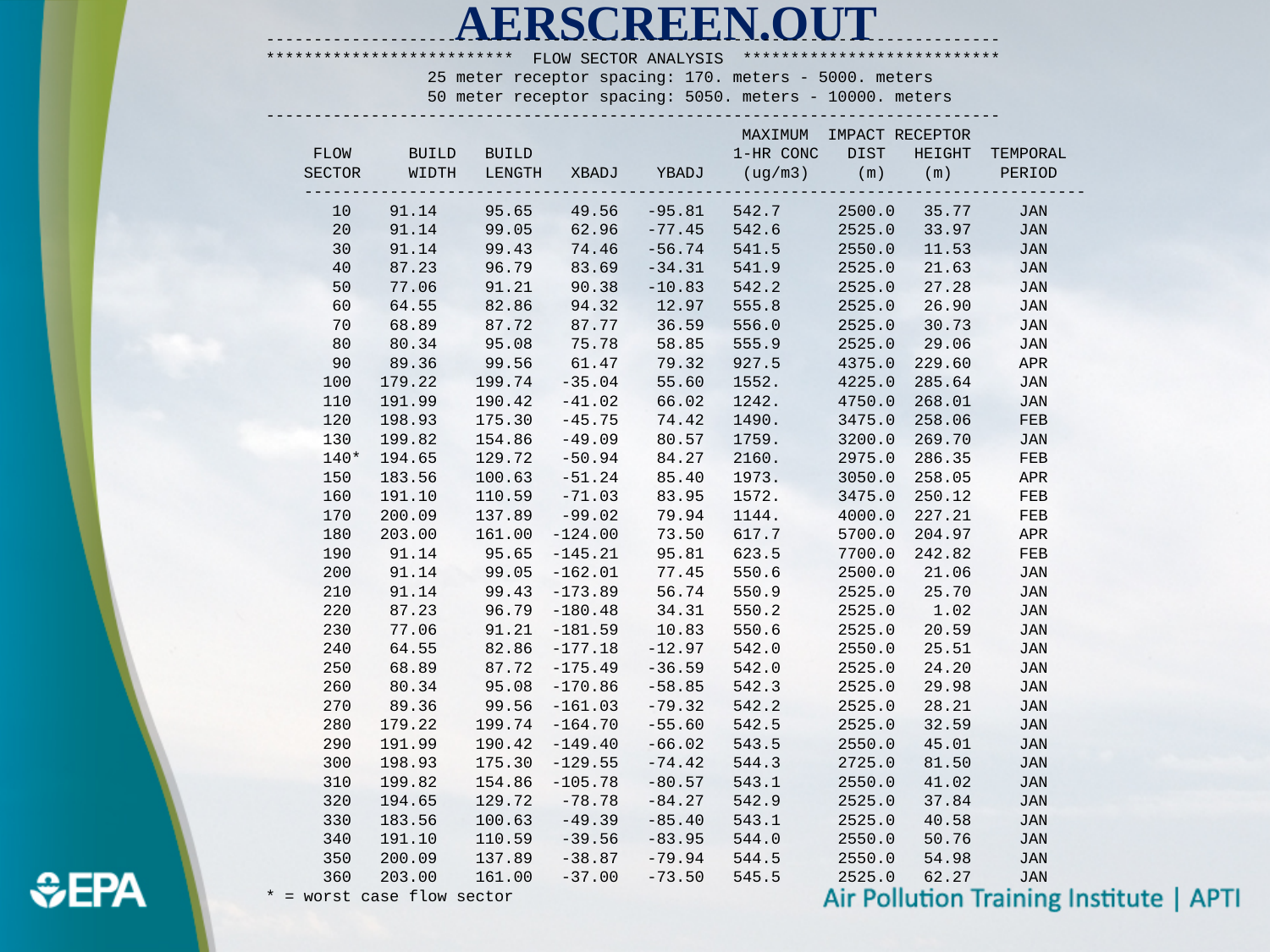

# AERSCREEN.OUT
 -----------------------------------------------------------------------------
 **************************  FLOW SECTOR ANALYSIS  ***************************
                  25 meter receptor spacing: 170. meters - 5000. meters
                  50 meter receptor spacing: 5050. meters - 10000. meters
 -----------------------------------------------------------------------------
                                                   MAXIMUM  IMPACT RECEPTOR
      FLOW      BUILD   BUILD                     1-HR CONC   DIST   HEIGHT  TEMPORAL
     SECTOR     WIDTH   LENGTH   XBADJ    YBADJ    (ug/m3)     (m)    (m)     PERIOD
     ----------------------------------------------------------------------------------
        10    91.14     95.65    49.56   -95.81   542.7      2500.0   35.77     JAN
        20    91.14     99.05    62.96   -77.45   542.6      2525.0   33.97     JAN
        30    91.14     99.43    74.46   -56.74   541.5      2550.0   11.53     JAN
        40    87.23     96.79    83.69   -34.31   541.9      2525.0   21.63     JAN
        50    77.06     91.21    90.38   -10.83   542.2      2525.0   27.28     JAN
        60    64.55     82.86    94.32    12.97   555.8      2525.0   26.90     JAN
        70    68.89     87.72    87.77    36.59   556.0      2525.0   30.73     JAN
        80    80.34     95.08    75.78    58.85   555.9      2525.0   29.06     JAN
        90    89.36     99.56    61.47    79.32   927.5      4375.0  229.60     APR
       100   179.22    199.74   -35.04    55.60   1552.      4225.0  285.64     JAN
       110   191.99    190.42   -41.02    66.02   1242.      4750.0  268.01     JAN
       120   198.93    175.30   -45.75    74.42   1490.      3475.0  258.06     FEB
       130   199.82    154.86   -49.09    80.57   1759.      3200.0  269.70     JAN
       140*  194.65    129.72   -50.94    84.27   2160.      2975.0  286.35     FEB
       150   183.56    100.63   -51.24    85.40   1973.      3050.0  258.05     APR
       160   191.10    110.59   -71.03    83.95   1572.      3475.0  250.12     FEB
       170   200.09    137.89   -99.02    79.94   1144.      4000.0  227.21     FEB
       180   203.00    161.00  -124.00    73.50   617.7      5700.0  204.97     APR
       190    91.14     95.65  -145.21    95.81   623.5      7700.0  242.82     FEB
       200    91.14     99.05  -162.01    77.45   550.6      2500.0   21.06     JAN
       210    91.14     99.43  -173.89    56.74   550.9      2525.0   25.70     JAN
       220    87.23     96.79  -180.48    34.31   550.2      2525.0    1.02     JAN
       230    77.06     91.21  -181.59    10.83   550.6      2525.0   20.59     JAN
       240    64.55     82.86  -177.18   -12.97   542.0      2550.0   25.51     JAN
       250    68.89     87.72  -175.49   -36.59   542.0      2525.0   24.20     JAN
       260    80.34     95.08  -170.86   -58.85   542.3      2525.0   29.98     JAN
       270    89.36     99.56  -161.03   -79.32   542.2      2525.0   28.21     JAN
       280   179.22    199.74  -164.70   -55.60   542.5      2525.0   32.59     JAN
       290   191.99    190.42  -149.40   -66.02   543.5      2550.0   45.01     JAN
       300   198.93    175.30  -129.55   -74.42   544.3      2725.0   81.50     JAN
       310   199.82    154.86  -105.78   -80.57   543.1      2550.0   41.02     JAN
       320   194.65    129.72   -78.78   -84.27   542.9      2525.0   37.84     JAN
       330   183.56    100.63   -49.39   -85.40   543.1      2525.0   40.58     JAN
       340   191.10    110.59   -39.56   -83.95   544.0      2550.0   50.76     JAN
       350   200.09    137.89   -38.87   -79.94   544.5      2550.0   54.98     JAN
       360   203.00    161.00   -37.00   -73.50   545.5      2525.0   62.27     JAN
 * = worst case flow sector